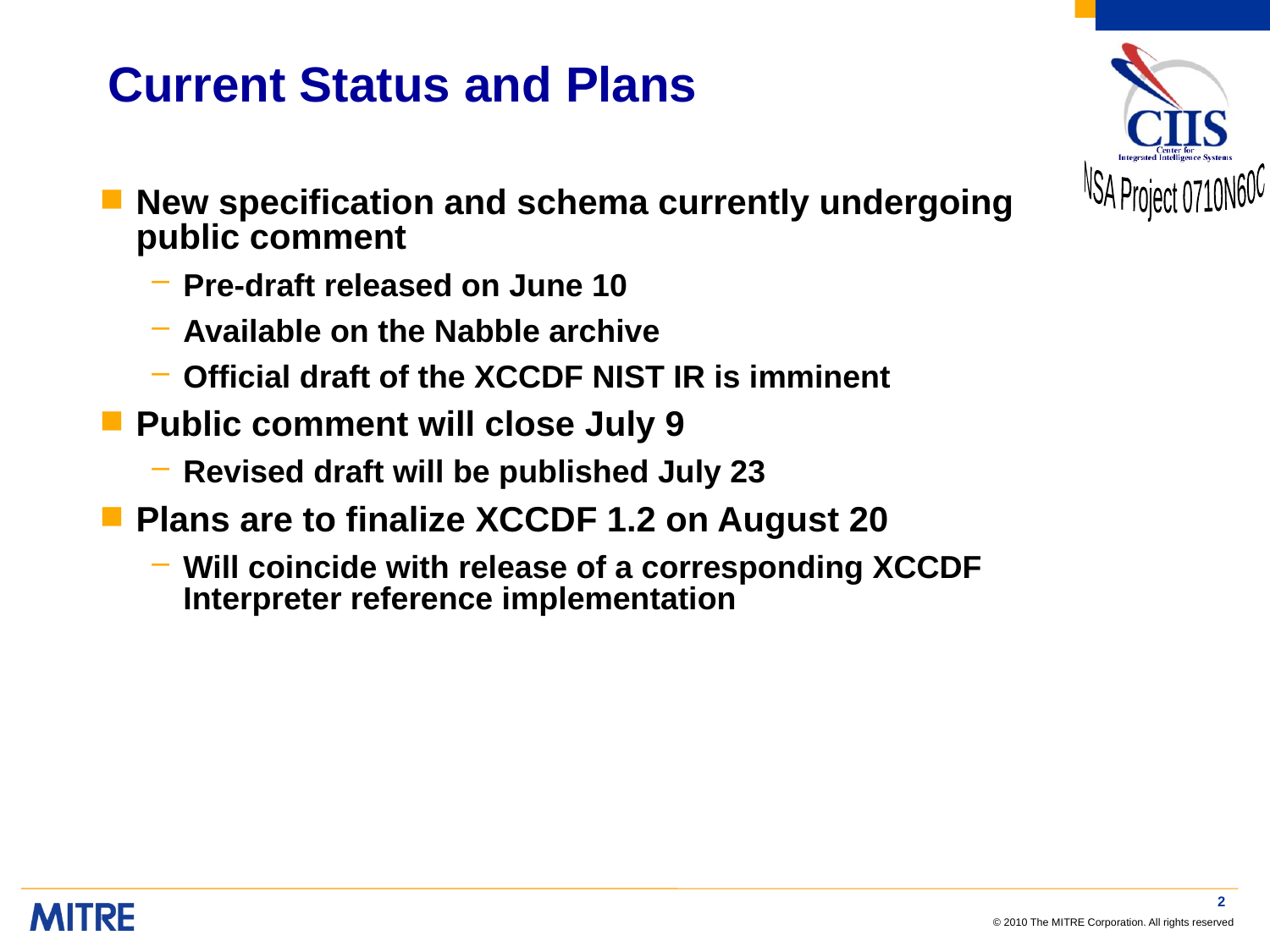

# Current Status and Plans
New specification and schema currently undergoing
public comment
Pre-draft released on June 10
Available on the Nabble archive
Official draft of the XCCDF NIST IR is imminent
Public comment will close July 9
Revised draft will be published July 23
Plans are to finalize XCCDF 1.2 on August 20
Will coincide with release of a corresponding XCCDF Interpreter reference implementation

2